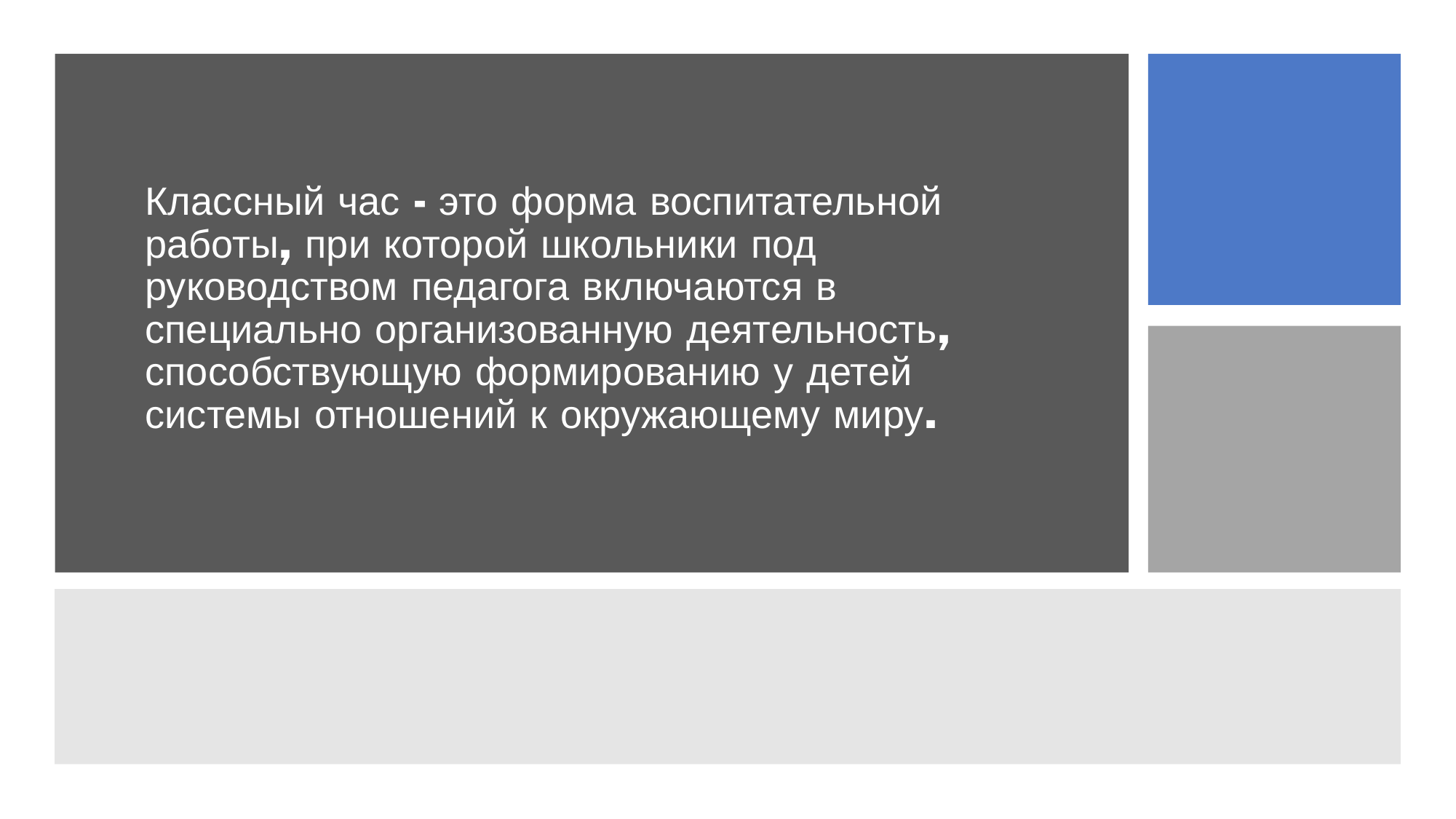

# Классный час - это форма воспитательной работы, при которой школьники под руководством педагога включаются в специально организованную деятельность, способствующую формированию у детей системы отношений к окружающему миру.